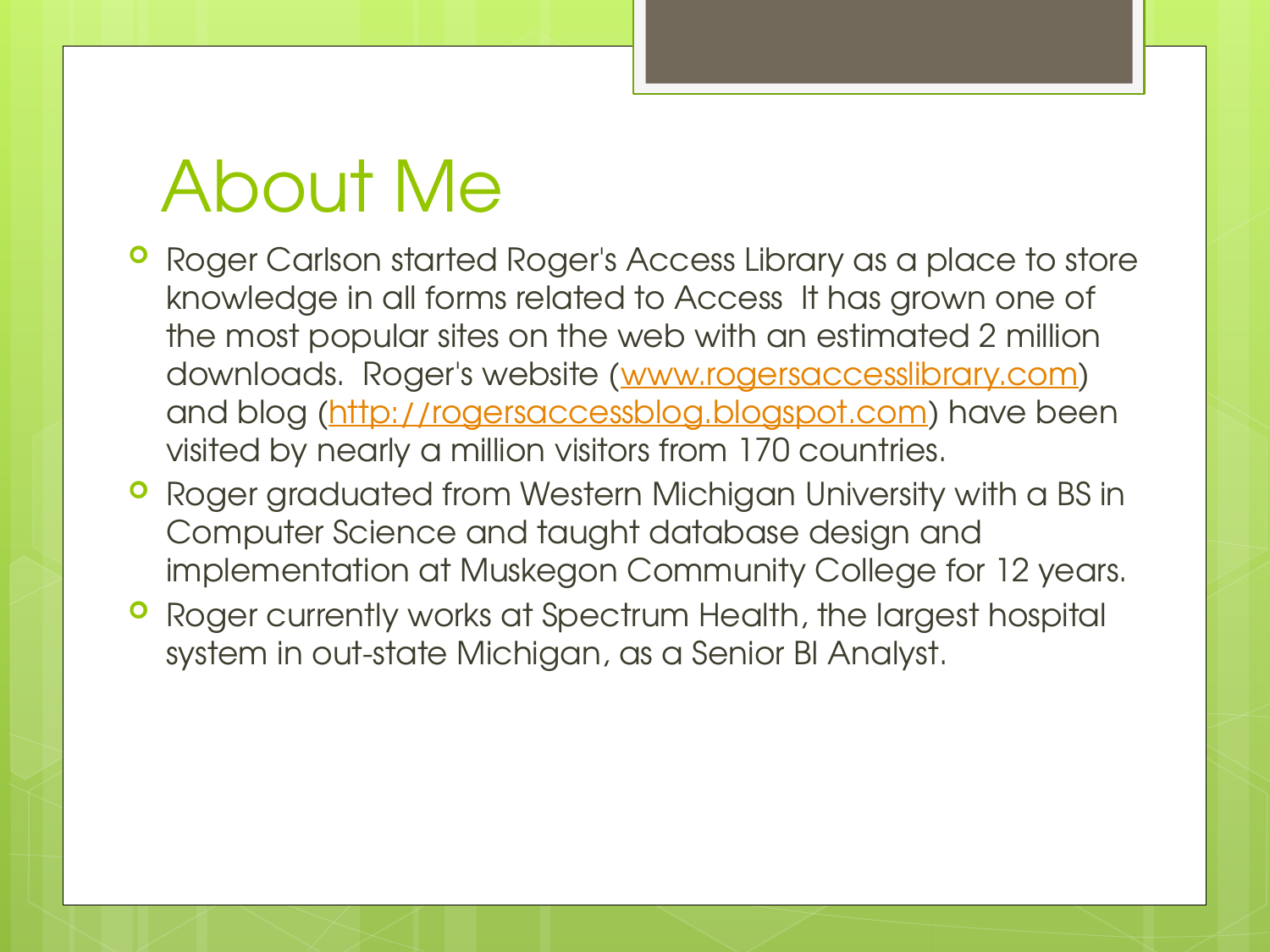

# About Me
Roger Carlson started Roger's Access Library as a place to store knowledge in all forms related to Access  It has grown one of the most popular sites on the web with an estimated 2 million downloads.  Roger's website (www.rogersaccesslibrary.com) and blog (http://rogersaccessblog.blogspot.com) have been visited by nearly a million visitors from 170 countries.
Roger graduated from Western Michigan University with a BS in Computer Science and taught database design and implementation at Muskegon Community College for 12 years.
Roger currently works at Spectrum Health, the largest hospital system in out-state Michigan, as a Senior BI Analyst.